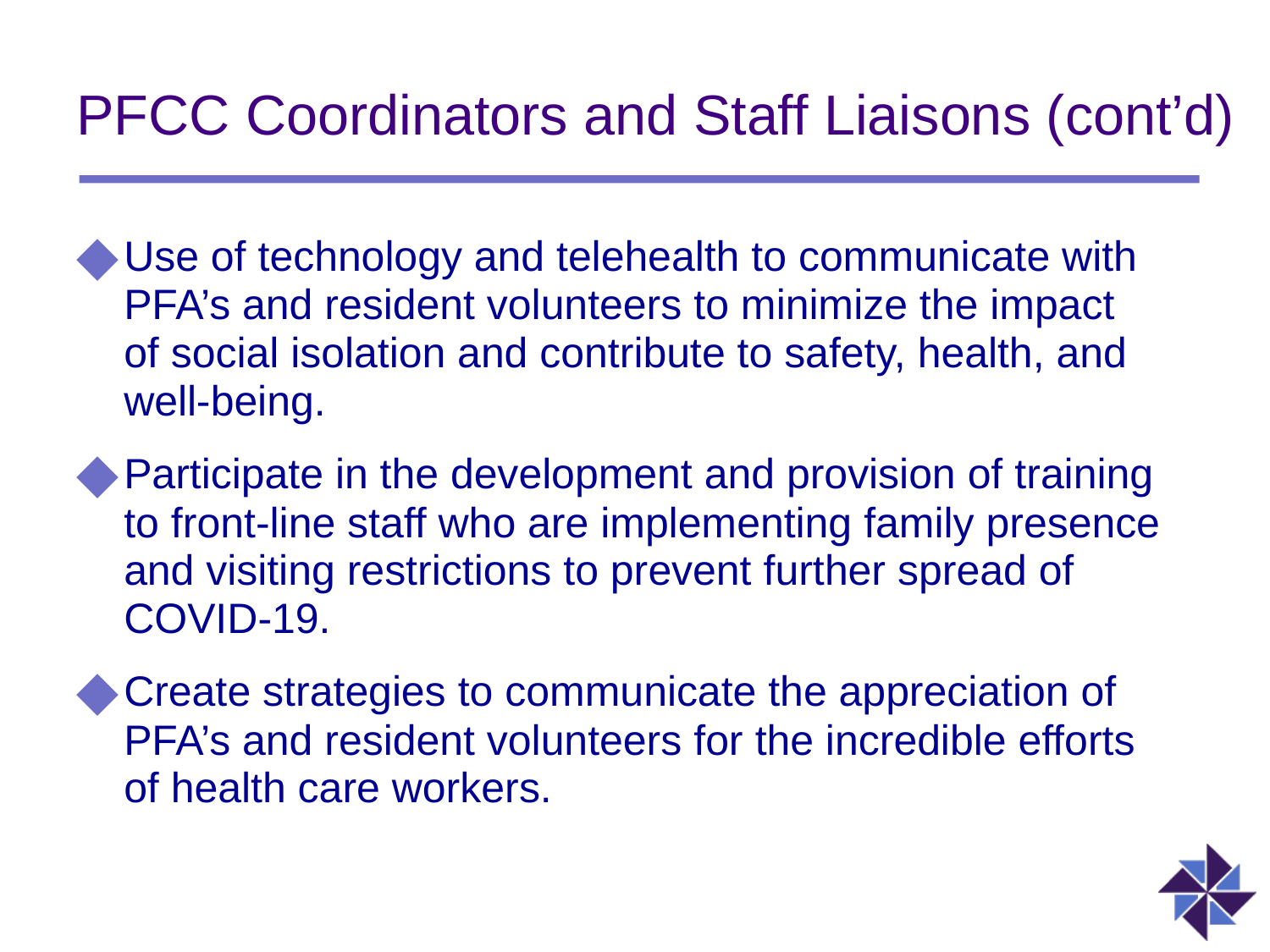

# PFCC Coordinators and Staff Liaisons (cont’d)

Use of technology and telehealth to communicate with PFA’s and resident volunteers to minimize the impact of social isolation and contribute to safety, health, and well-being.
Participate in the development and provision of training to front-line staff who are implementing family presence and visiting restrictions to prevent further spread of COVID-19.
Create strategies to communicate the appreciation of PFA’s and resident volunteers for the incredible efforts of health care workers.